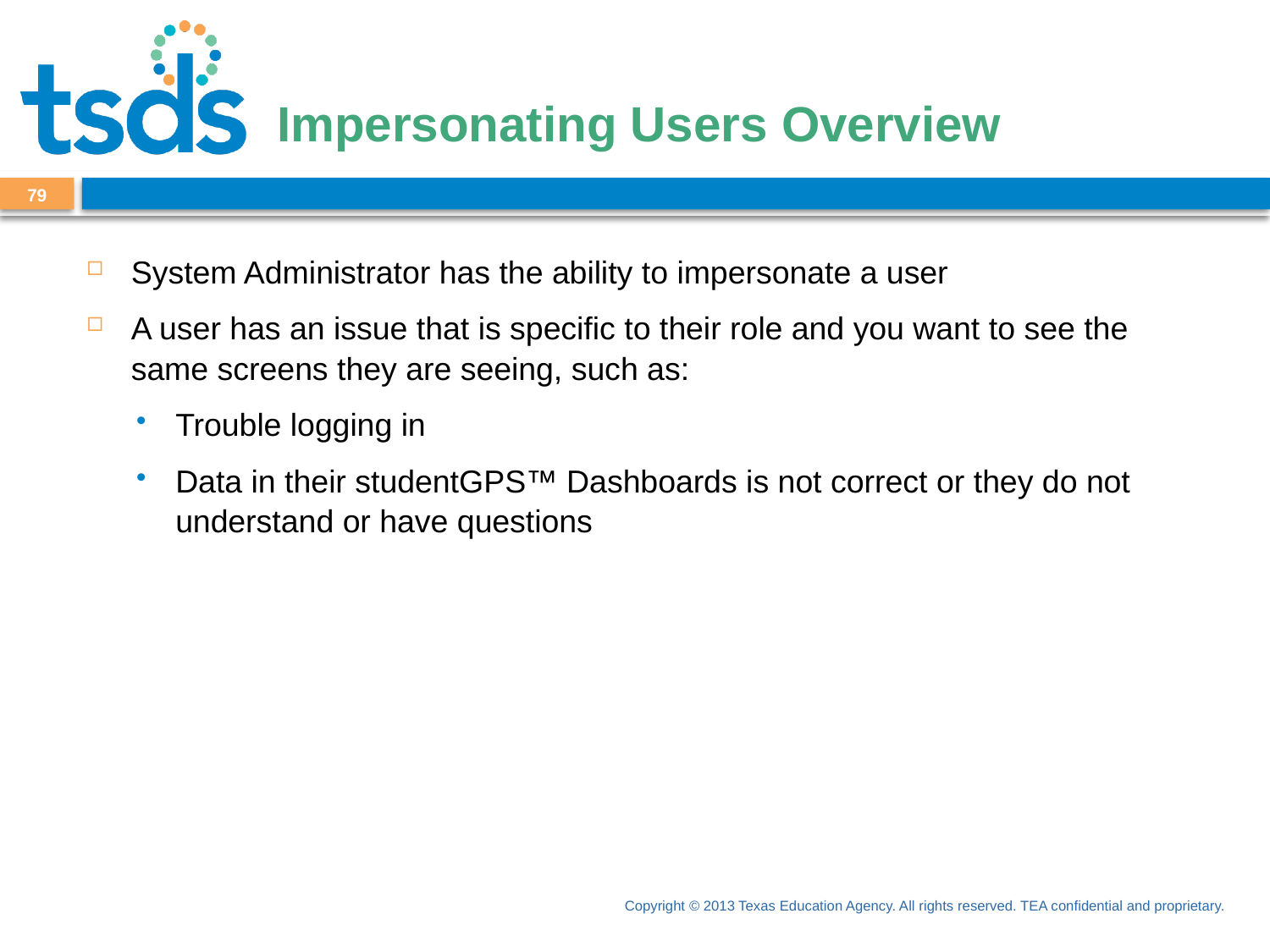

# Impersonating Users Overview
79
System Administrator has the ability to impersonate a user
A user has an issue that is specific to their role and you want to see the same screens they are seeing, such as:
Trouble logging in
Data in their studentGPS™ Dashboards is not correct or they do not understand or have questions